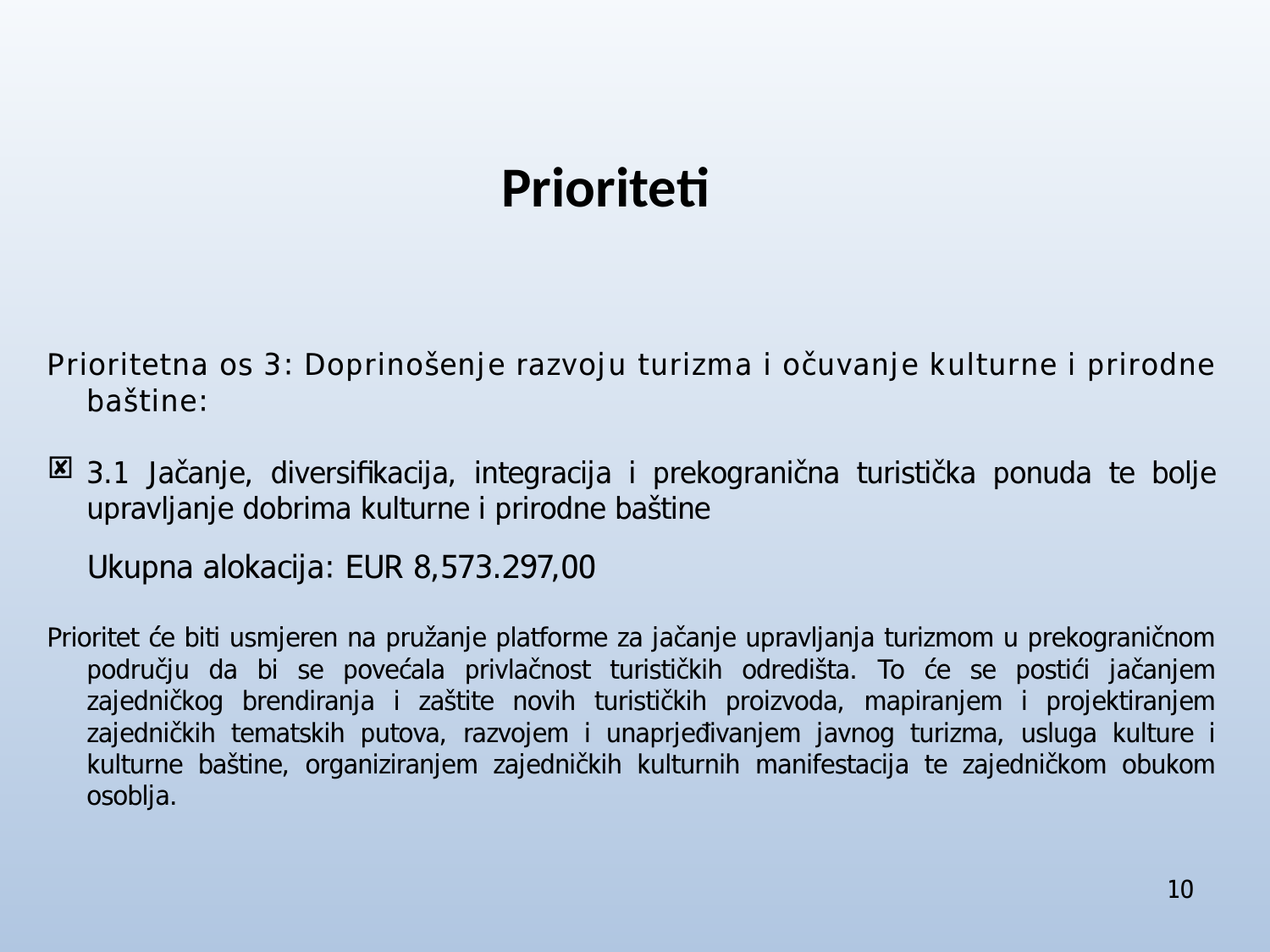

Prioriteti
Prioritetna os 3: Doprinošenje razvoju turizma i očuvanje kulturne i prirodne baštine:

3.1 Jačanje, diversifikacija, integracija i prekogranična turistička ponuda te bolje upravljanje dobrima kulturne i prirodne baštine

    Ukupna alokacija: EUR 8,573.297,00

Prioritet će biti usmjeren na pružanje platforme za jačanje upravljanja turizmom u prekograničnom području da bi se povećala privlačnost turističkih odredišta. To će se postići jačanjem zajedničkog brendiranja i zaštite novih turističkih proizvoda, mapiranjem i projektiranjem zajedničkih tematskih putova, razvojem i unaprjeđivanjem javnog turizma, usluga kulture i kulturne baštine, organiziranjem zajedničkih kulturnih manifestacija te zajedničkom obukom osoblja.
10